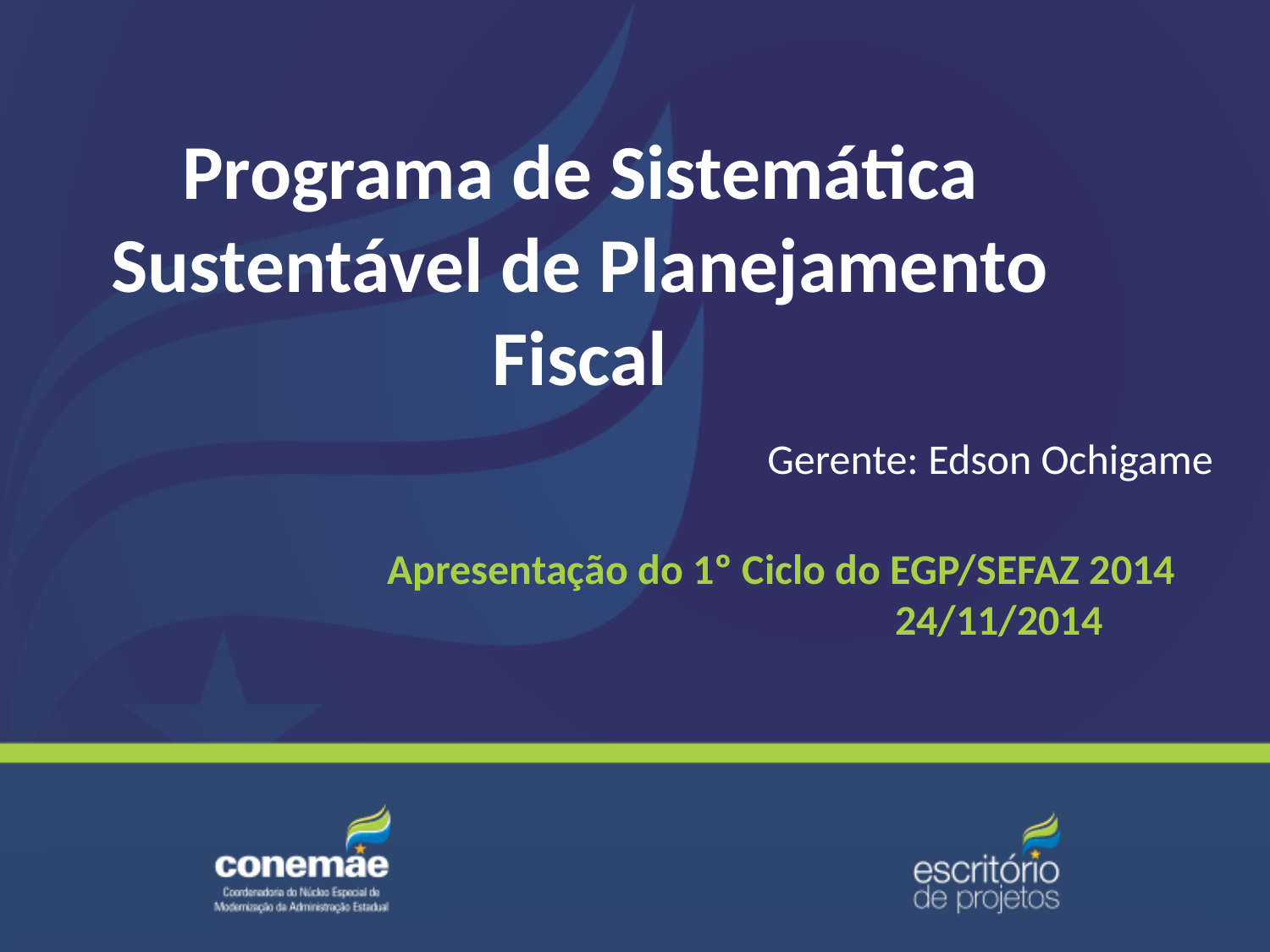

# Programa de Sistemática Sustentável de Planejamento Fiscal
Gerente: Edson Ochigame
Apresentação do 1º Ciclo do EGP/SEFAZ 2014
				24/11/2014